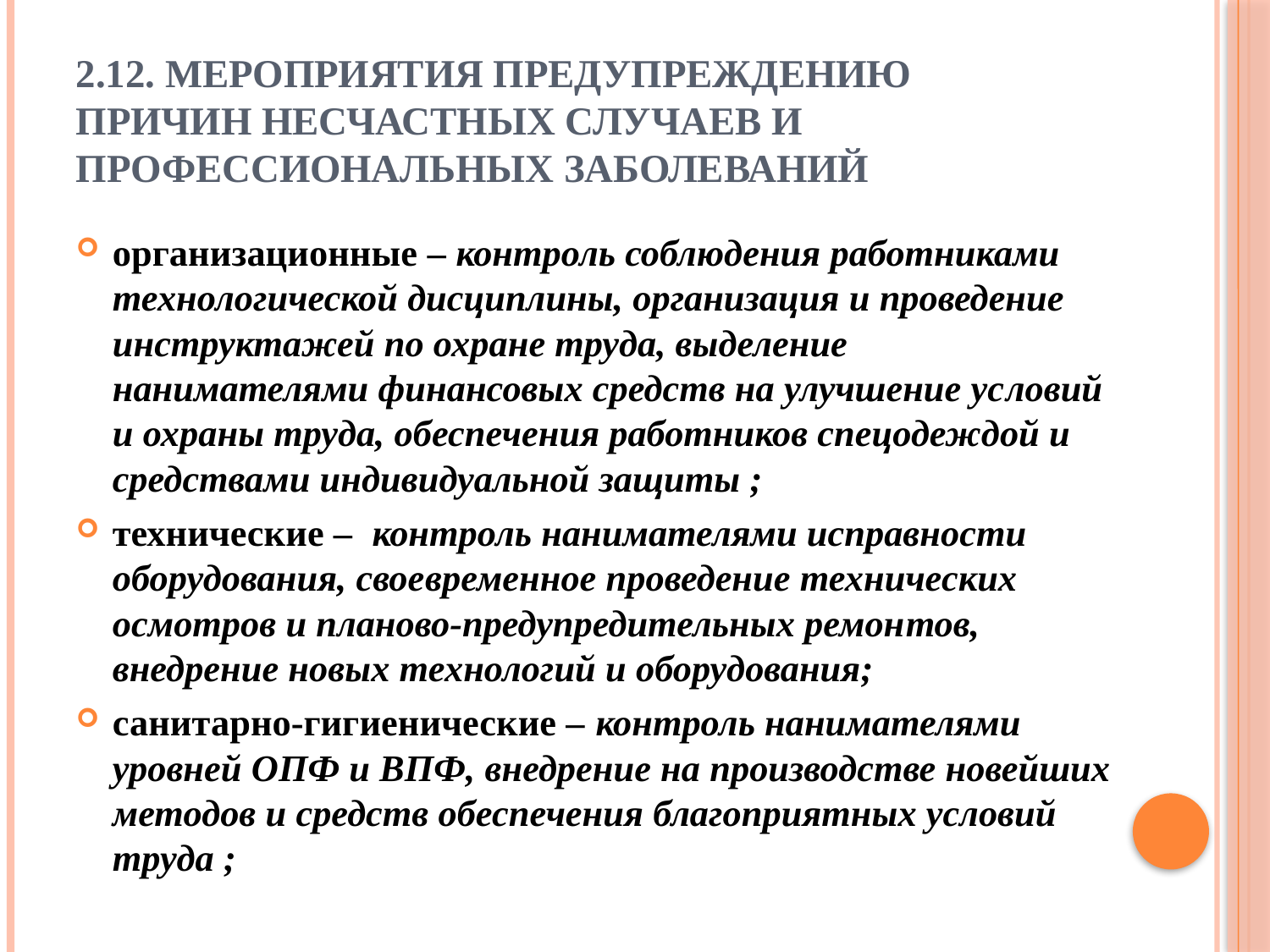

# 2.12. Мероприятия предупреждению причин несчастных случаев и профессиональных забо­леваний
организационные – контроль соблюдения работниками  технологической дисциплины, организация и проведение инструктажей по охране труда, выделение нанимателями финансовых средств на улучшение ус­ловий и охраны труда, обеспечения работников спецодеждой и средствами индивидуальной защиты ;
технические –  контроль нанимателями исправности оборудования, свое­временное проведение технических осмотров и планово-предупредительных ремон­тов, внедрение новых технологий и оборудования;
санитарно-гигиенические – контроль нанимателями уровней ОПФ и ВПФ, внедрение на производстве новейших методов и средств обеспечения благоприятных условий труда ;